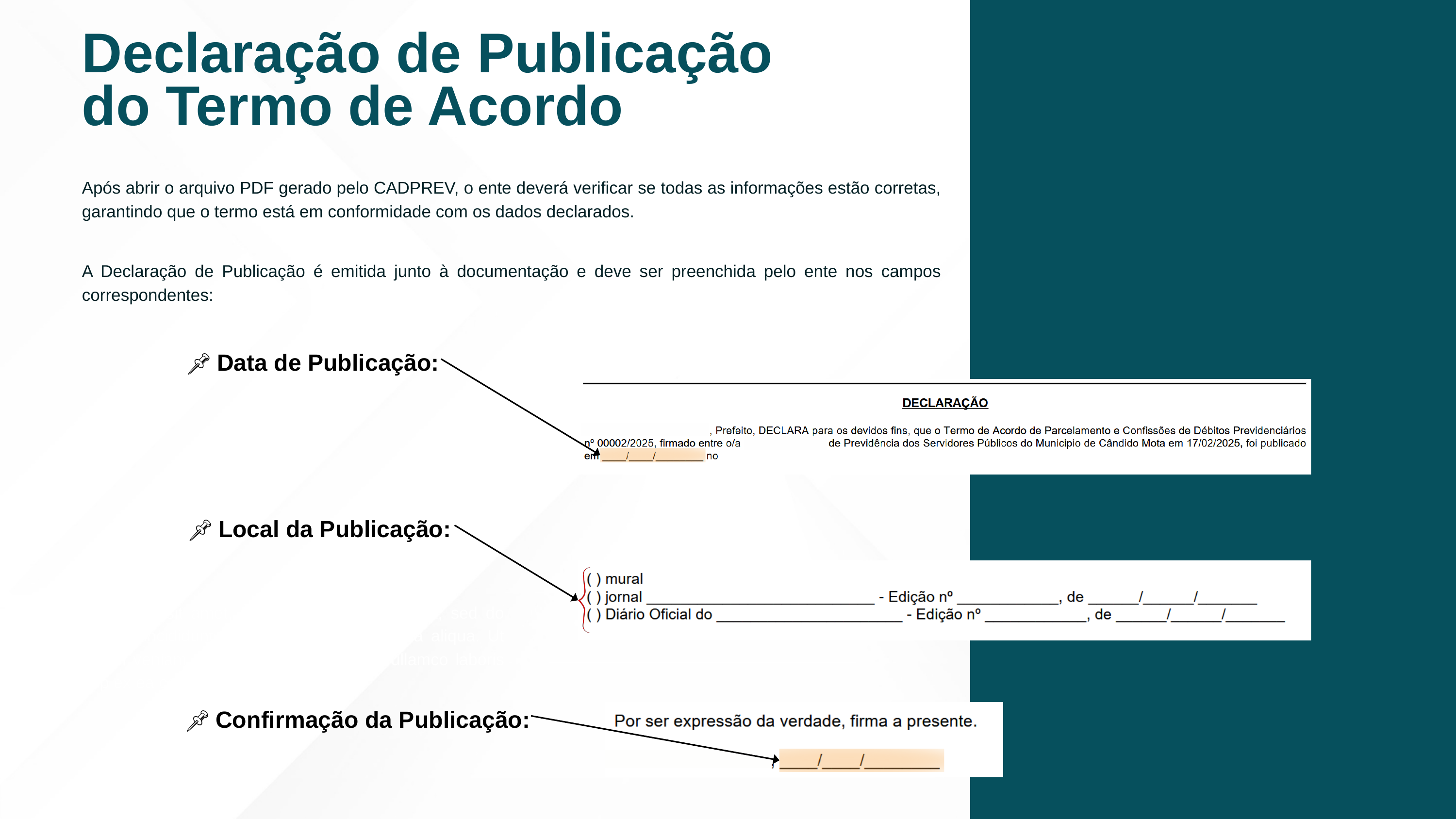

Declaração de Publicação do Termo de Acordo
Após abrir o arquivo PDF gerado pelo CADPREV, o ente deverá verificar se todas as informações estão corretas, garantindo que o termo está em conformidade com os dados declarados.
A Declaração de Publicação é emitida junto à documentação e deve ser preenchida pelo ente nos campos correspondentes:
📌 Data de Publicação:

📌 Local da Publicação:

Lorem ipsum dolor sit amet, consectetur adipiscing elit, sed do eiusmod tempor incididunt ut labore et dolore magna aliqua. Ut enim ad minim veniam, quis nostrud exercitation ullamco laboris nisi ut aliquip ex ea commodo consequat.
📌 Confirmação da Publicação: